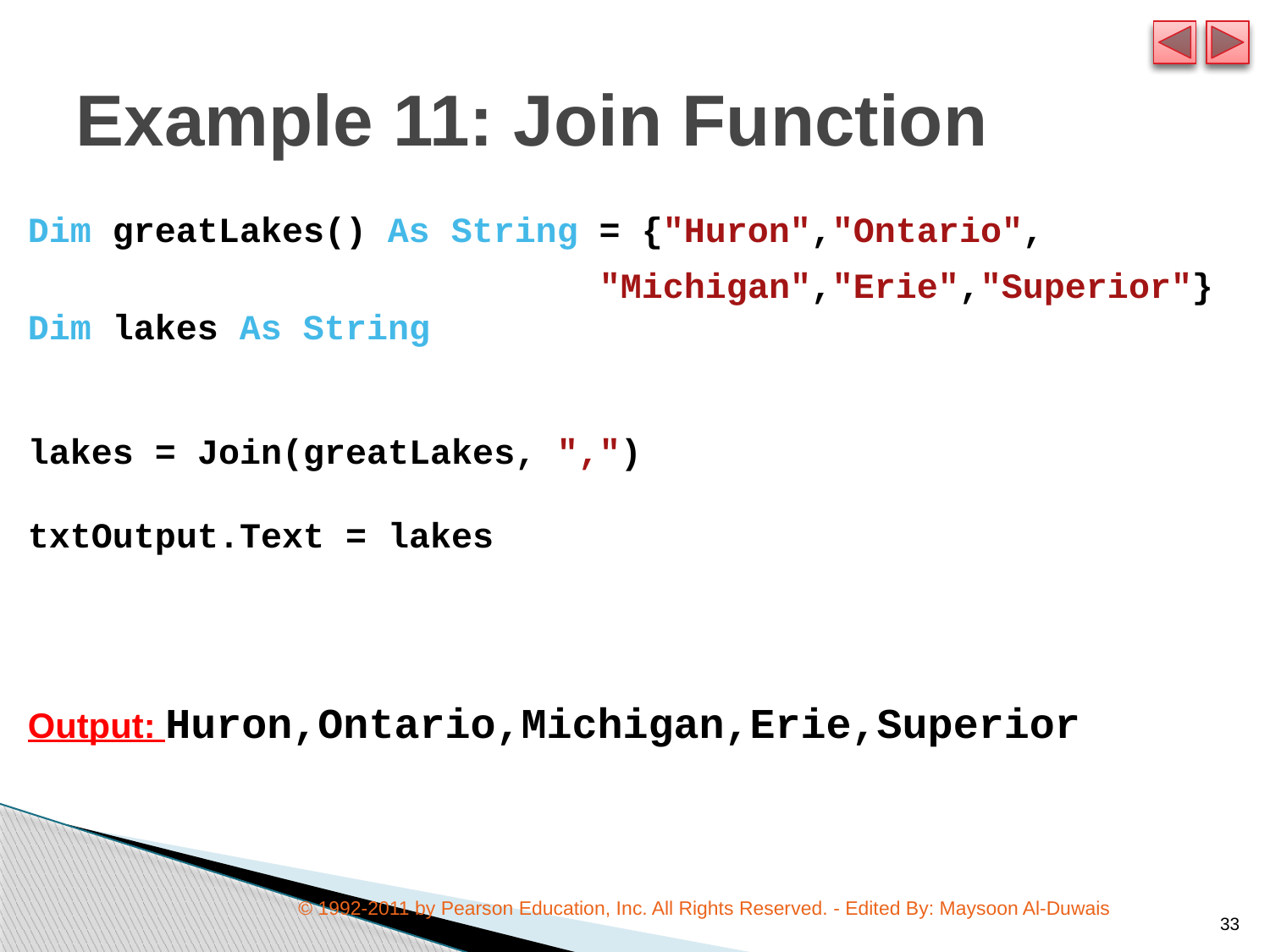

# Example 11: Join Function
Dim greatLakes() As String = {"Huron","Ontario",
                           "Michigan","Erie","Superior"}
Dim lakes As String

lakes = Join(greatLakes, ",")

txtOutput.Text = lakes

Output: Huron,Ontario,Michigan,Erie,Superior

© 1992-2011 by Pearson Education, Inc. All Rights Reserved. - Edited By: Maysoon Al-Duwais
33